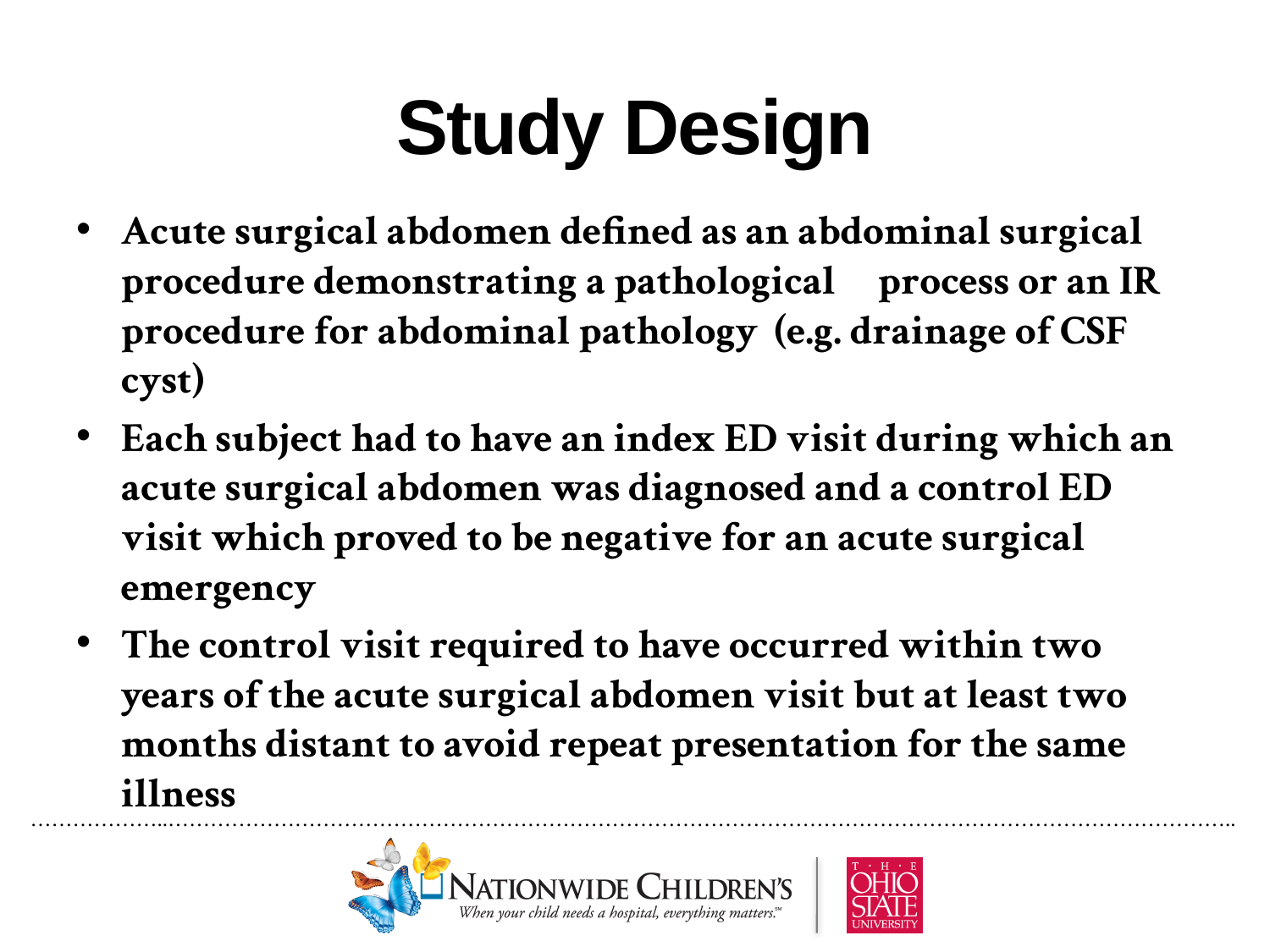

# Study Design
Acute surgical abdomen defined as an abdominal surgical procedure demonstrating a pathological     process or an IR procedure for abdominal pathology  (e.g. drainage of CSF cyst)
Each subject had to have an index ED visit during which an acute surgical abdomen was diagnosed and a control ED visit which proved to be negative for an acute surgical emergency
The control visit required to have occurred within two years of the acute surgical abdomen visit but at least two months distant to avoid repeat presentation for the same illness